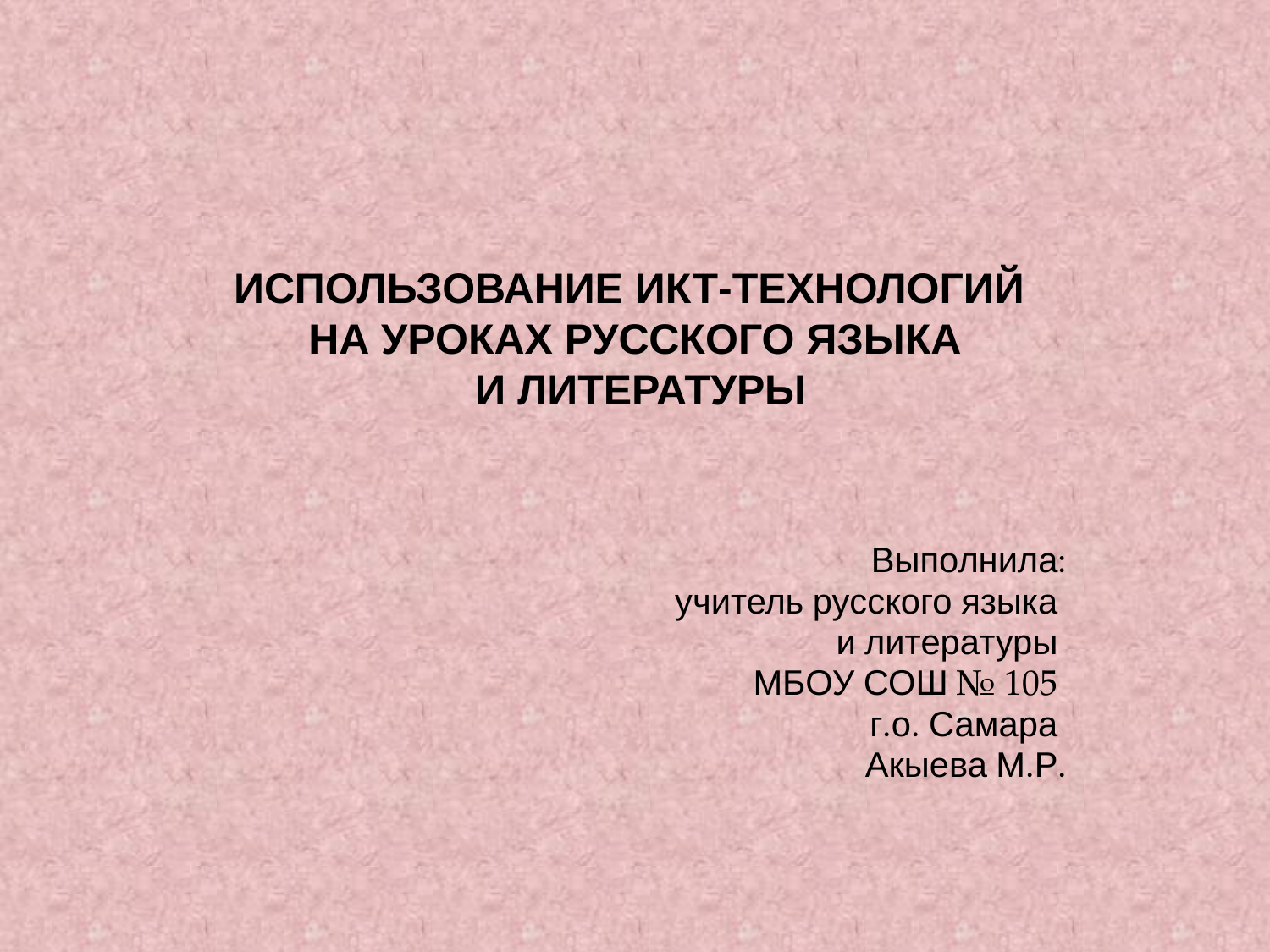

# ИСПОЛЬЗОВАНИЕ ИКТ-ТЕХНОЛОГИЙ НА УРОКАХ РУССКОГО ЯЗЫКА И ЛИТЕРАТУРЫ
Выполнила:
 учитель русского языка
и литературы
МБОУ СОШ № 105
г.о. Самара
Акыева М.Р.